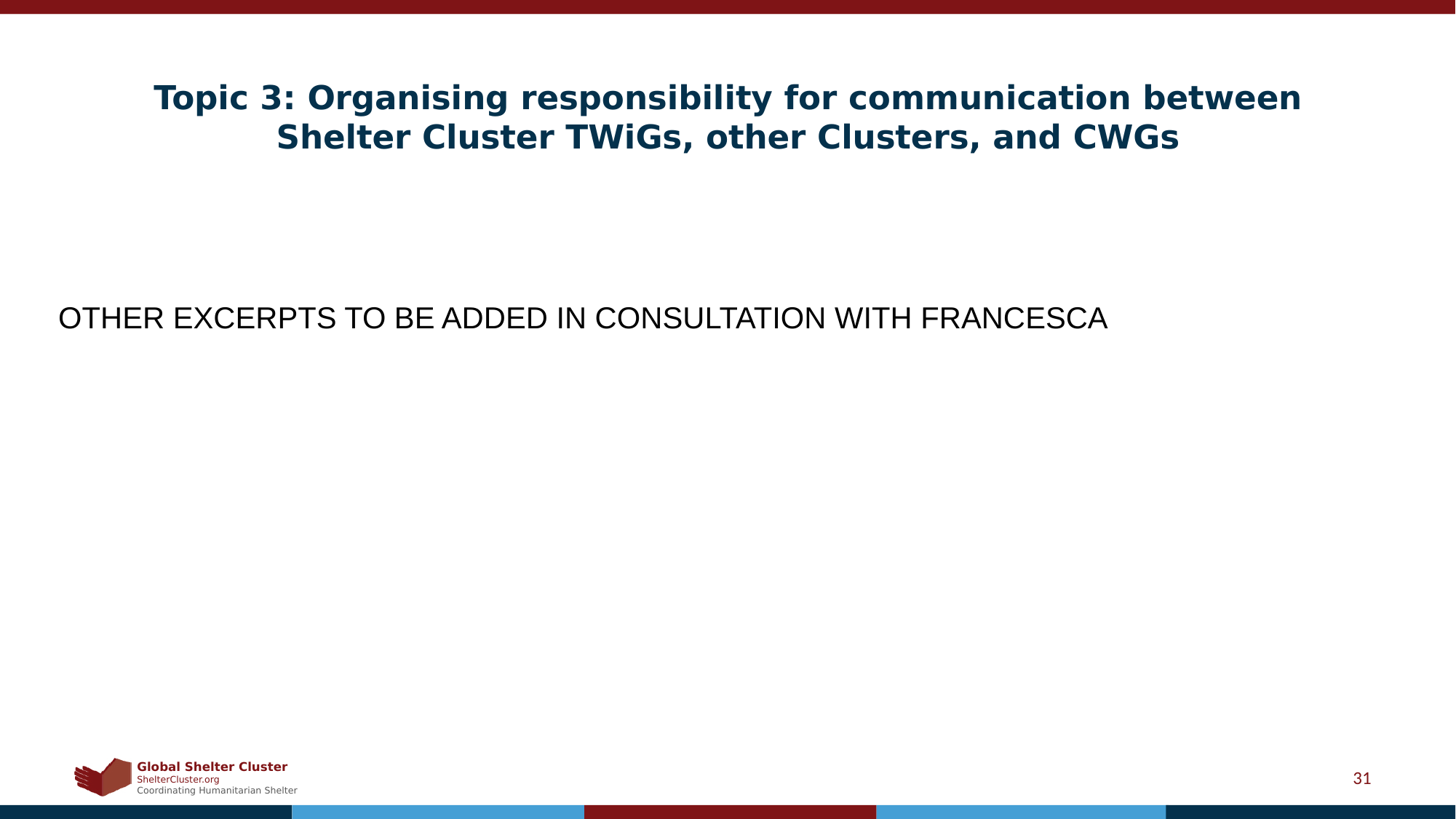

# Topic 3: Organising responsibility for communication between Shelter Cluster TWiGs, other Clusters, and CWGs
OTHER EXCERPTS TO BE ADDED IN CONSULTATION WITH FRANCESCA

31